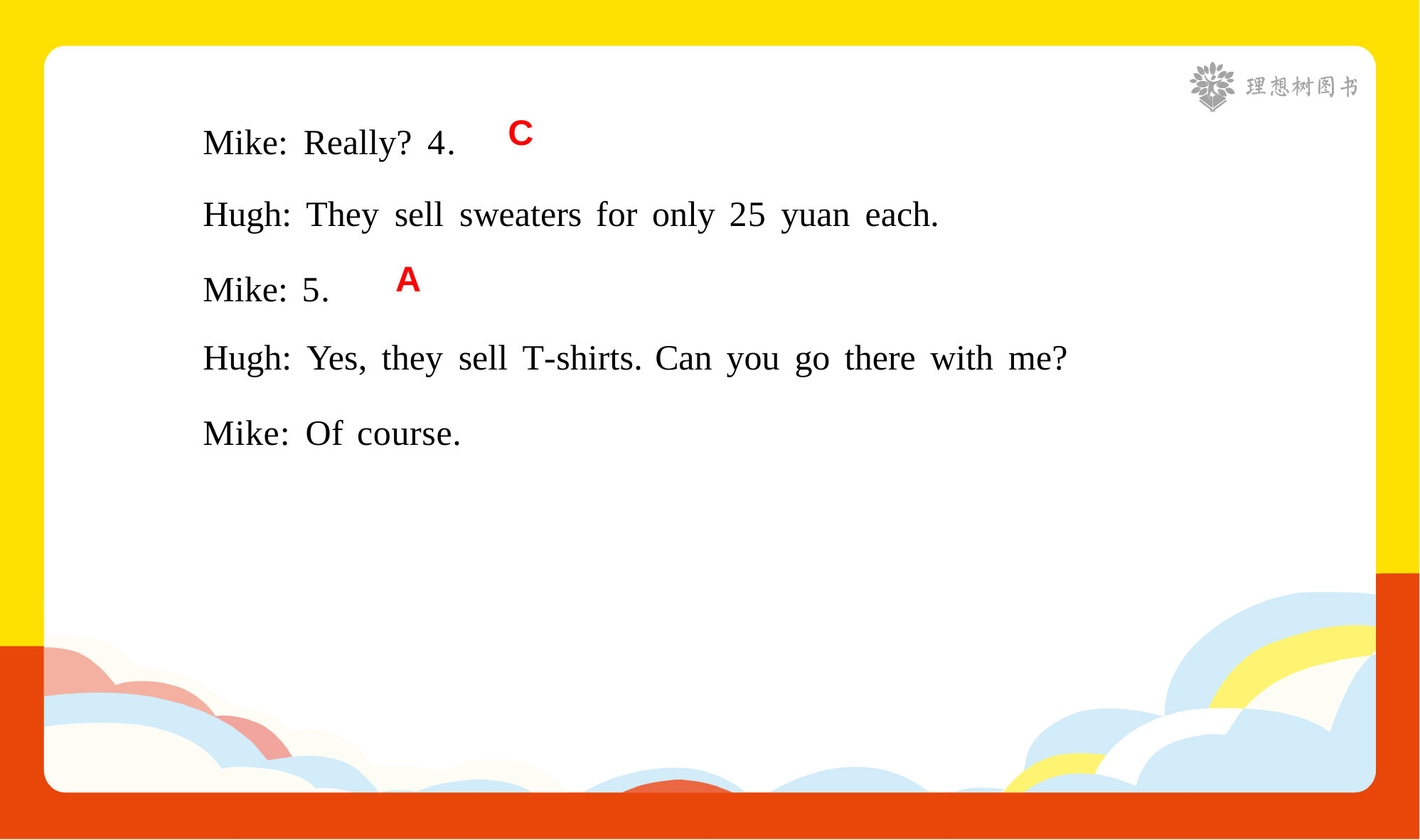

C

Mike: Really? 4.

Hugh: They sell sweaters for only 25 yuan each.

Mike: 5.

Hugh: Yes, they sell T-shirts. Can you go there with me?

Mike: Of course.
A